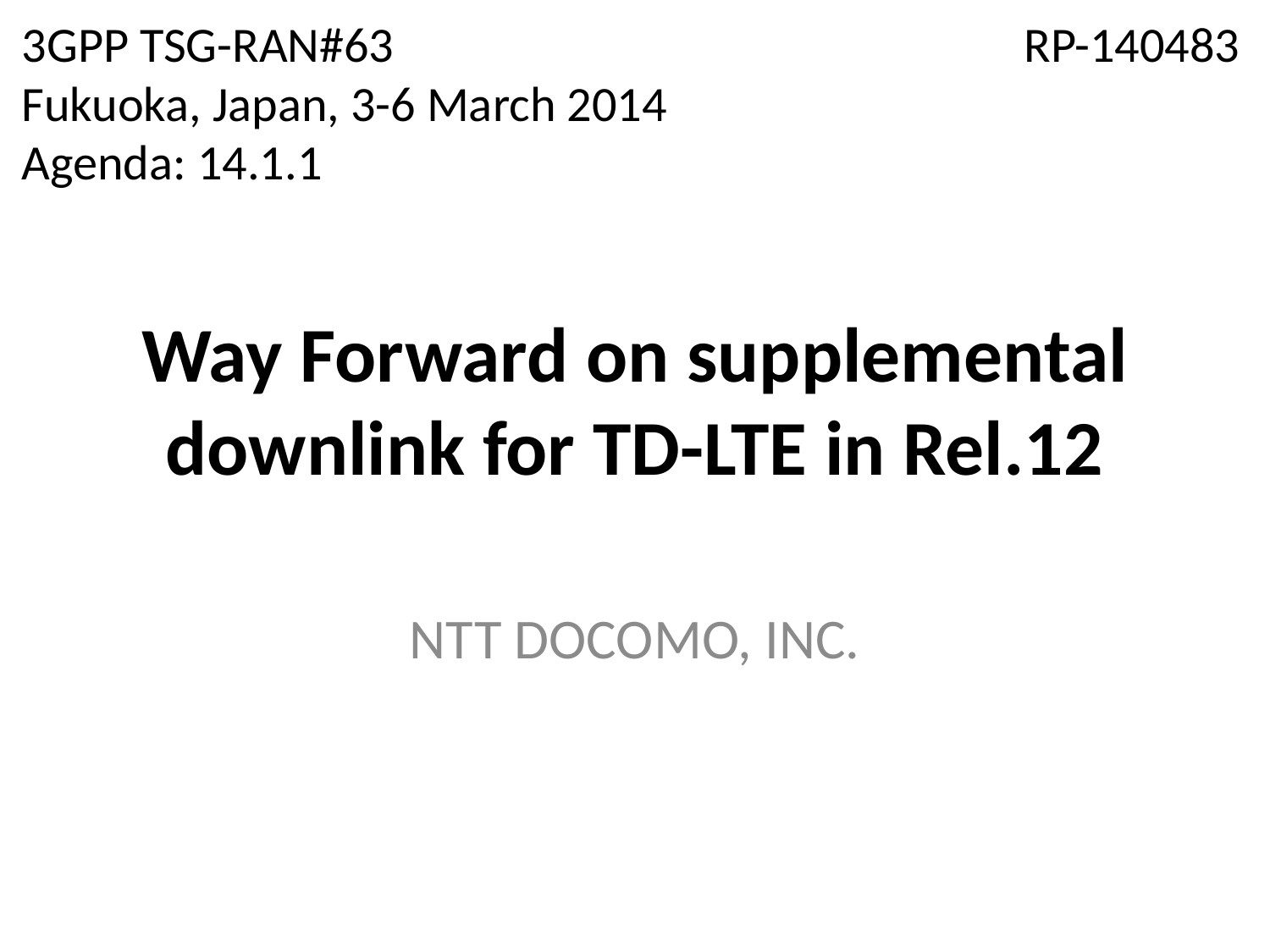

3GPP TSG-RAN#63
Fukuoka, Japan, 3-6 March 2014
Agenda: 14.1.1
RP-140483
# Way Forward on supplemental downlink for TD-LTE in Rel.12
NTT DOCOMO, INC.